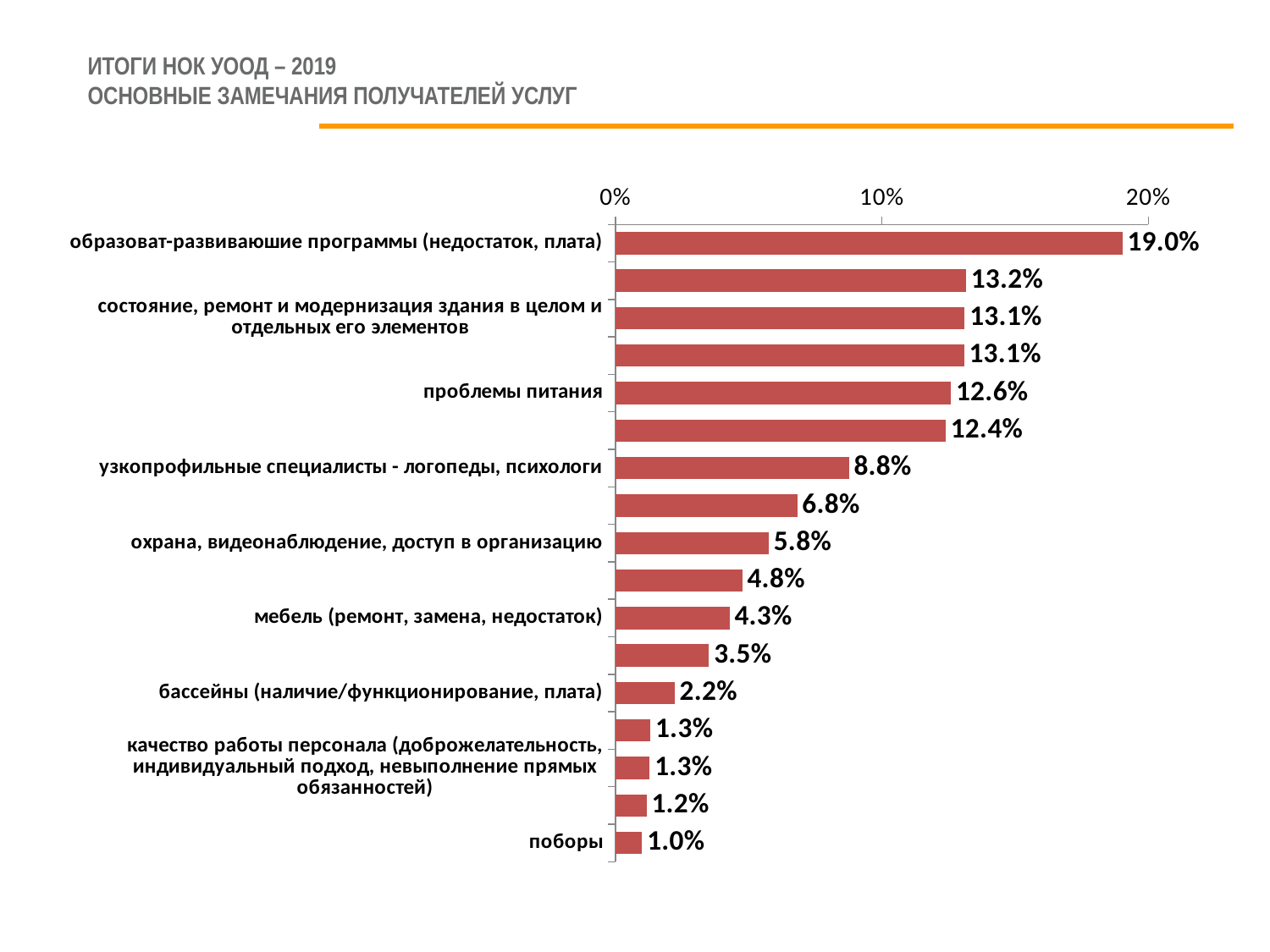

# ИТОГИ НОК УООД – 2019 основные замечания получателей услуг

### Chart

| Category | Столбец1 |
|---|---|
| образоват-развиваюшие программы (недостаток, плата) | 0.19024349144831074 |
| график работы | 0.13151908332631224 |
| состояние, ремонт и модернизация здания в целом и отдельных его элементов | 0.13104164911393826 |
| оснащение и зонирование детских площадок | 0.13081697419046817 |
| проблемы питания | 0.12590221023955964 |
| оснащение | 0.12393630465919622 |
| узкопрофильные специалисты - логопеды, психологи | 0.08759513578790687 |
| парковка | 0.06816075490774286 |
| охрана, видеонаблюдение, доступ в организацию | 0.05751678040834667 |
| мед. обслуживание | 0.0475468306793608 |
| мебель (ремонт, замена, недостаток) | 0.042744404190187324 |
| благоустройство прилегающей территории | 0.03504928806133625 |
| бассейны (наличие/функционирование, плата) | 0.022130479961805262 |
| туалеты (ремонт, оснащение) | 0.013059229926699806 |
| качество работы персонала (доброжелательность, индивидуальный подход, невыполнение прямых обязанностей) | 0.01280647063779594 |
| кадры (нехватка, текучка) | 0.011655011655011656 |
| поборы | 0.00994186536355211 |